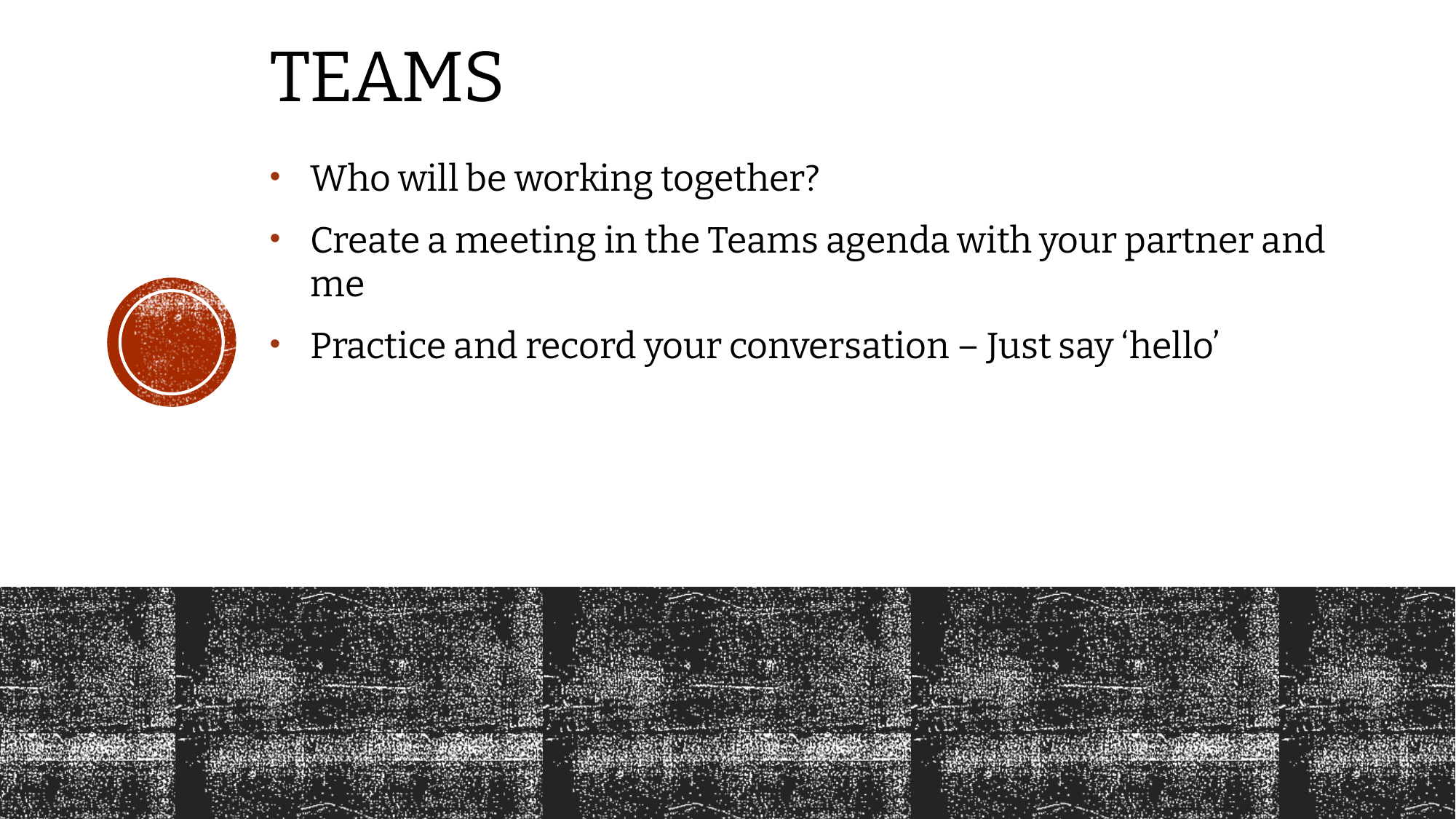

# Teams
Who will be working together?
Create a meeting in the Teams agenda with your partner and me
Practice and record your conversation – Just say ‘hello’